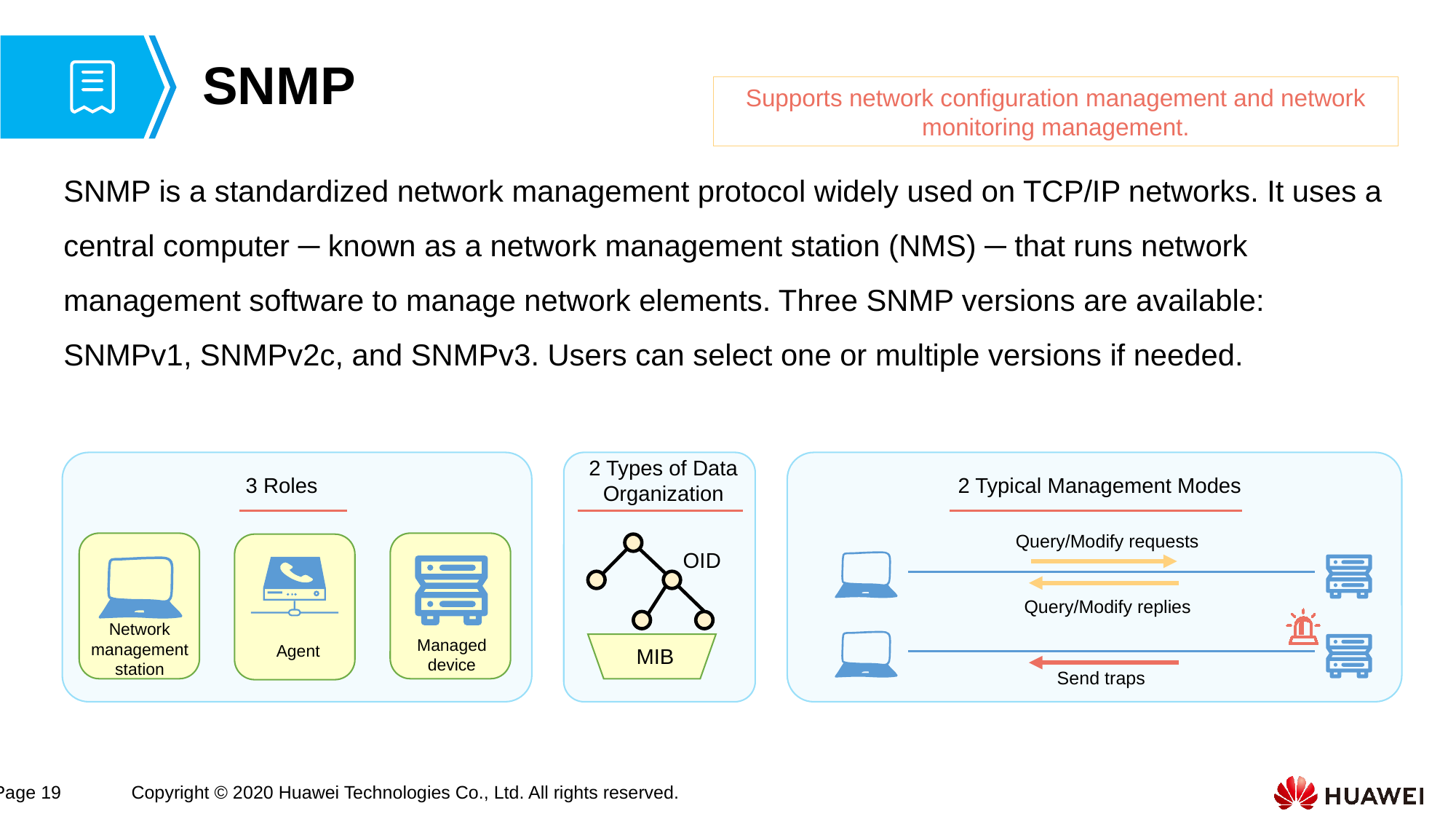

# SNMP
Supports network configuration management and network monitoring management.
SNMP is a standardized network management protocol widely used on TCP/IP networks. It uses a central computer ─ known as a network management station (NMS) ─ that runs network management software to manage network elements. Three SNMP versions are available: SNMPv1, SNMPv2c, and SNMPv3. Users can select one or multiple versions if needed.
2 Types of Data Organization

3 Roles
2 Typical Management Modes
Query/Modify requests

Network management station

Managed device

Agent

OID

Query/Modify replies

MIB
Send traps